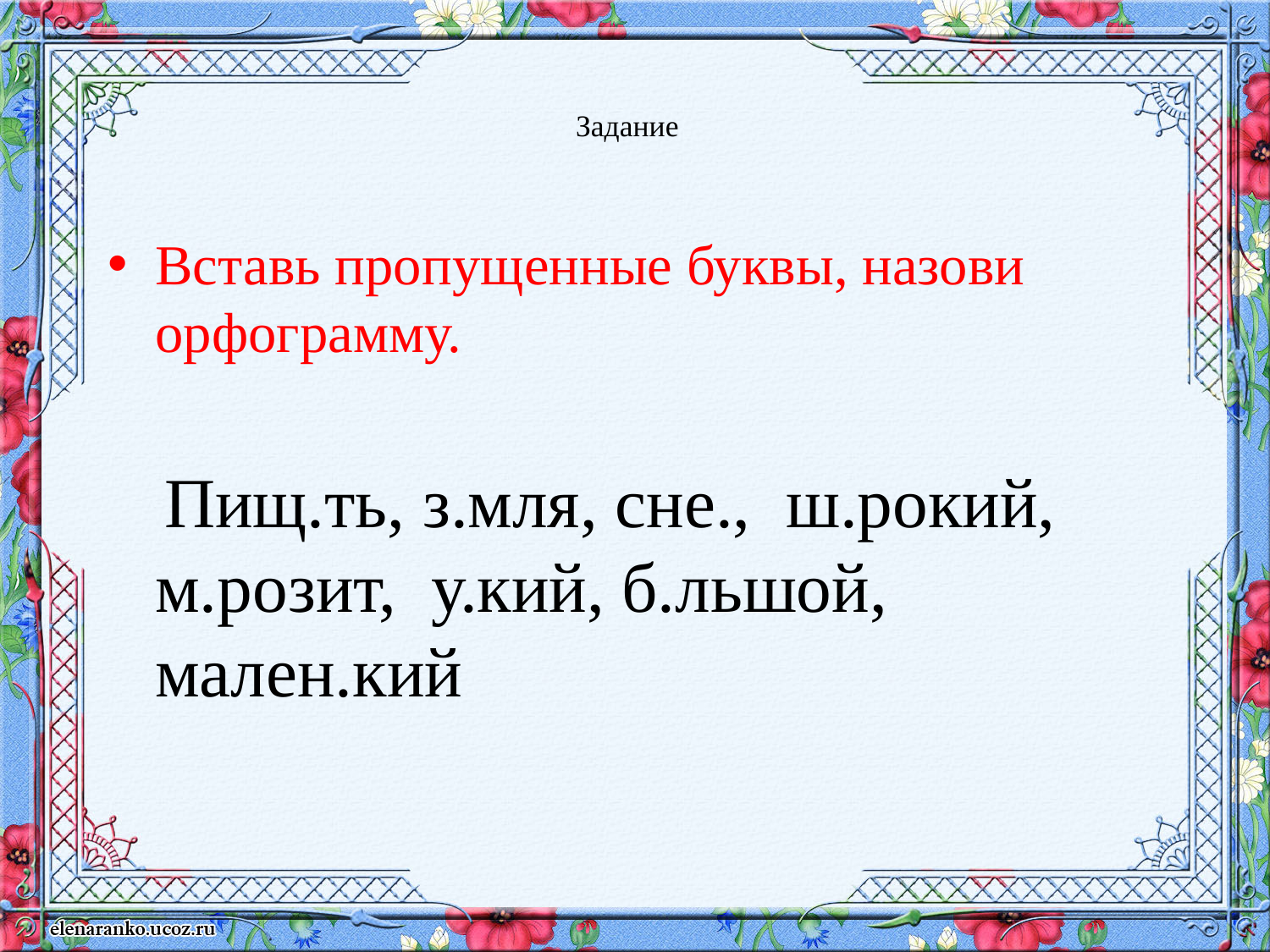

# Задание
Вставь пропущенные буквы, назови орфограмму.

    Пищ.ть, з.мля, сне.,  ш.рокий, м.розит,  у.кий, б.льшой, мален.кий